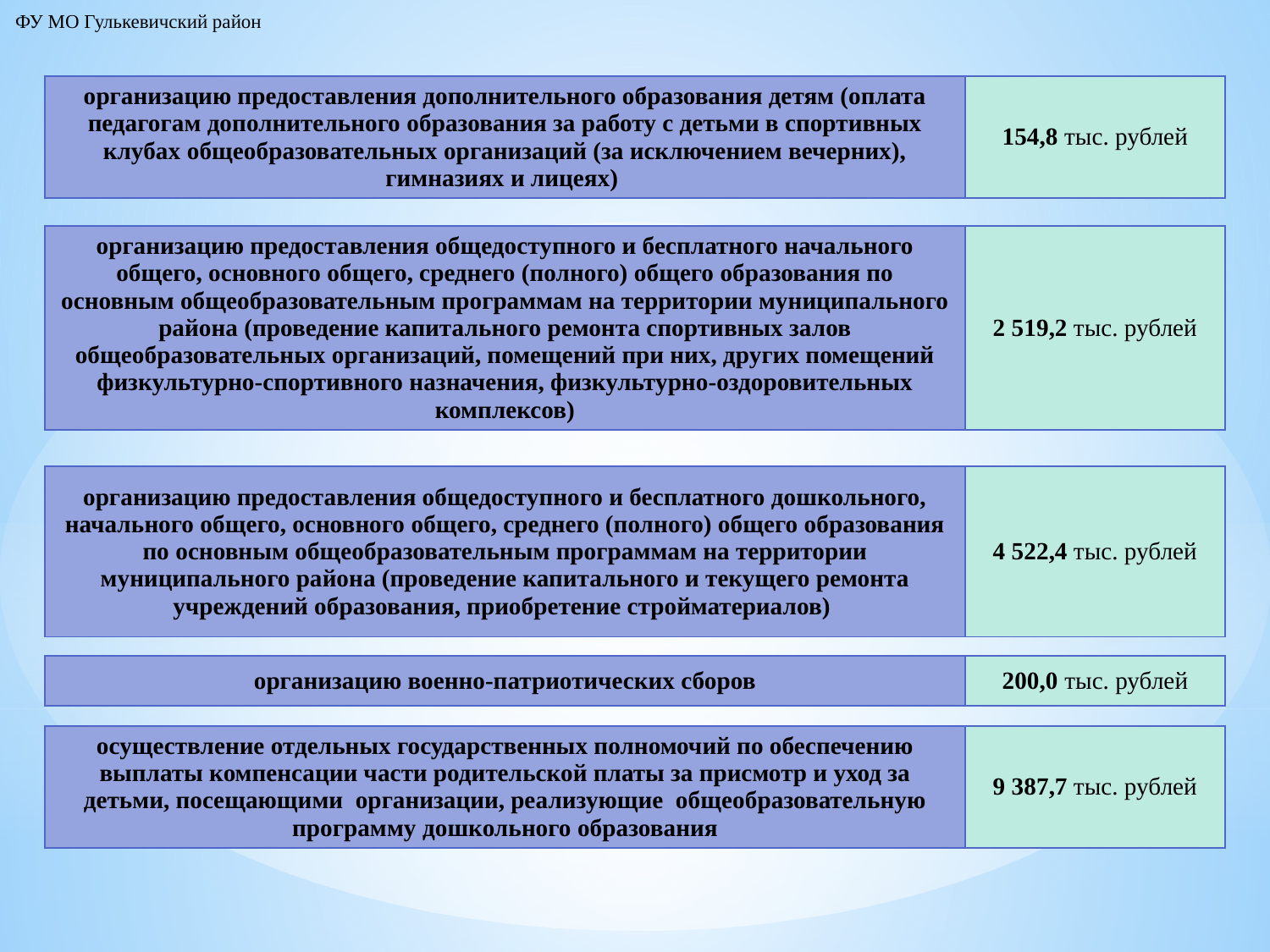

ФУ МО Гулькевичский район
| организацию предоставления дополнительного образования детям (оплата педагогам дополнительного образования за работу с детьми в спортивных клубах общеобразовательных организаций (за исключением вечерних), гимназиях и лицеях) | 154,8 тыс. рублей |
| --- | --- |
| организацию предоставления общедоступного и бесплатного начального общего, основного общего, среднего (полного) общего образования по основным общеобразовательным программам на территории муниципального района (проведение капитального ремонта спортивных залов общеобразовательных организаций, помещений при них, других помещений физкультурно-спортивного назначения, физкультурно-оздоровительных комплексов) | 2 519,2 тыс. рублей |
| --- | --- |
| организацию предоставления общедоступного и бесплатного дошкольного, начального общего, основного общего, среднего (полного) общего образования по основным общеобразовательным программам на территории муниципального района (проведение капитального и текущего ремонта учреждений образования, приобретение стройматериалов) | 4 522,4 тыс. рублей |
| --- | --- |
| организацию военно-патриотических сборов | 200,0 тыс. рублей |
| --- | --- |
| осуществление отдельных государственных полномочий по обеспечению выплаты компенсации части родительской платы за присмотр и уход за детьми, посещающими организации, реализующие общеобразовательную программу дошкольного образования | 9 387,7 тыс. рублей |
| --- | --- |